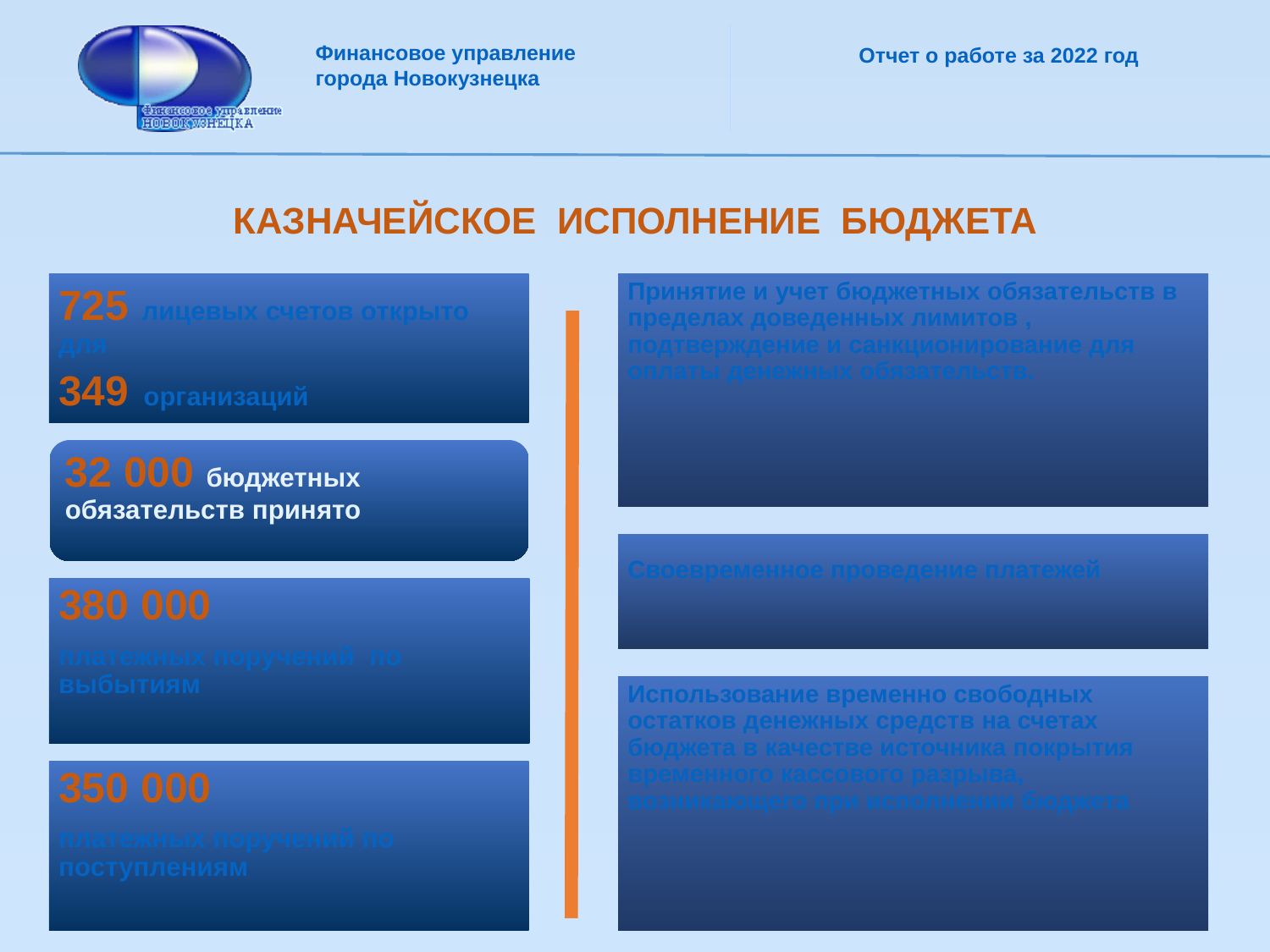

# КАЗНАЧЕЙСКОЕ  ИСПОЛНЕНИЕ  БЮДЖЕТА
Принятие и учет бюджетных обязательств в пределах доведенных лимитов , подтверждение и санкционирование для оплаты денежных обязательств.
725 лицевых счетов открыто для
349 организаций
32 000 бюджетных обязательств принято
Своевременное проведение платежей

380 000
платежных поручений  по выбытиям
Использование временно свободных остатков денежных средств на счетах бюджета в качестве источника покрытия временного кассового разрыва, возникающего при исполнении бюджета
350 000
платежных поручений по поступлениям